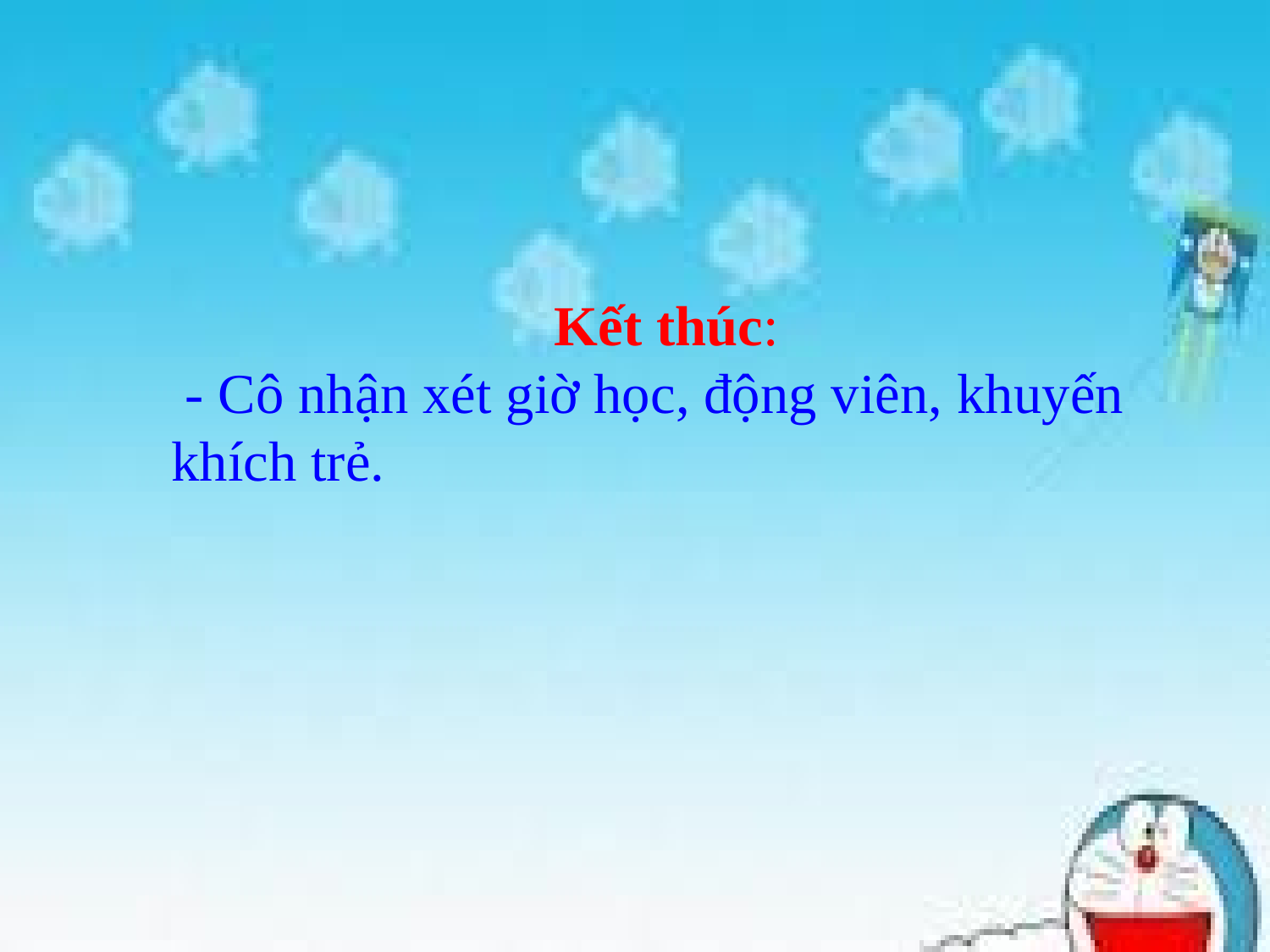

Kết thúc:
 - Cô nhận xét giờ học, động viên, khuyến khích trẻ.